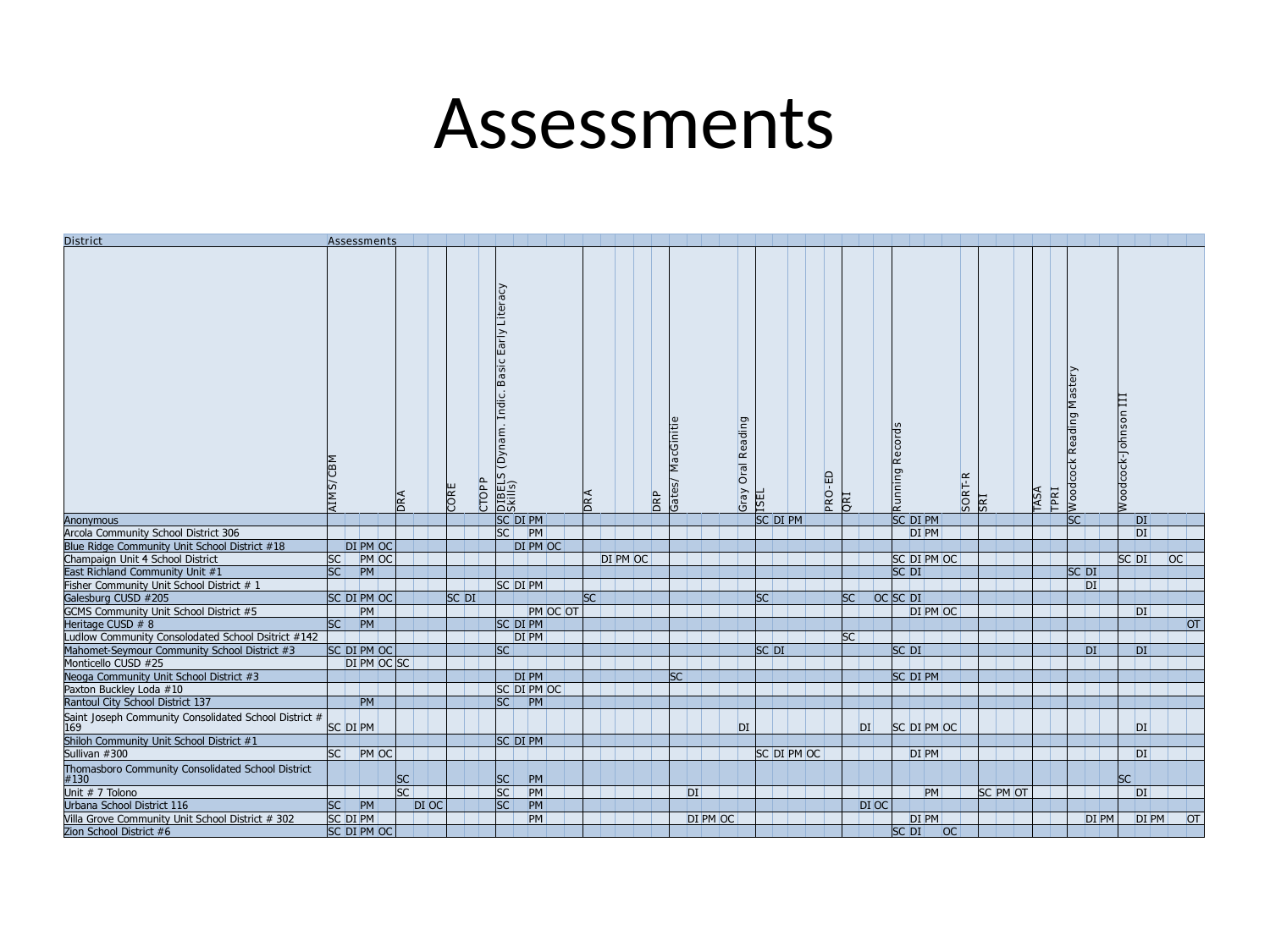

# Assessments
| District | Assessments |  |  |  |  |  |  |  |  |  |  |  |  |  |  |  |  |  |  |  |  |  |  |  |  |  |  |  |  |  |  |  |  |  |  |  |  |  |  |  |  |  |  |  |  |  |  |  |  |  |  |
| --- | --- | --- | --- | --- | --- | --- | --- | --- | --- | --- | --- | --- | --- | --- | --- | --- | --- | --- | --- | --- | --- | --- | --- | --- | --- | --- | --- | --- | --- | --- | --- | --- | --- | --- | --- | --- | --- | --- | --- | --- | --- | --- | --- | --- | --- | --- | --- | --- | --- | --- | --- |
|  | AIMS/CBM |  |  |  | DRA |  |  | CORE |  | CTOPP | DIBELS (Dynam. Indic. Basic Early Literacy Skills) |  |  |  |  | DRA |  |  |  | DRP | Gates/ MacGinitie |  |  |  | Gray Oral Reading | ISEL |  |  |  | PRO-ED | QRI |  |  | Running Records |  |  |  | SORT-R | SRI |  |  | TASA | TPRI | Woodcock Reading Mastery |  |  | Woodcock-Johnson III |  |  |  |  |
| Anonymous |  |  |  |  |  |  |  |  |  |  | SC | DI | PM |  |  |  |  |  |  |  |  |  |  |  |  | SC | DI | PM |  |  |  |  |  | SC | DI | PM |  |  |  |  |  |  |  | SC |  |  |  | DI |  |  |  |
| Arcola Community School District 306 |  |  |  |  |  |  |  |  |  |  | SC |  | PM |  |  |  |  |  |  |  |  |  |  |  |  |  |  |  |  |  |  |  |  |  | DI | PM |  |  |  |  |  |  |  |  |  |  |  | DI |  |  |  |
| Blue Ridge Community Unit School District #18 |  | DI | PM | OC |  |  |  |  |  |  |  | DI | PM | OC |  |  |  |  |  |  |  |  |  |  |  |  |  |  |  |  |  |  |  |  |  |  |  |  |  |  |  |  |  |  |  |  |  |  |  |  |  |
| Champaign Unit 4 School District | SC |  | PM | OC |  |  |  |  |  |  |  |  |  |  |  |  | DI | PM | OC |  |  |  |  |  |  |  |  |  |  |  |  |  |  | SC | DI | PM | OC |  |  |  |  |  |  |  |  |  | SC | DI |  | OC |  |
| East Richland Community Unit #1 | SC |  | PM |  |  |  |  |  |  |  |  |  |  |  |  |  |  |  |  |  |  |  |  |  |  |  |  |  |  |  |  |  |  | SC | DI |  |  |  |  |  |  |  |  | SC | DI |  |  |  |  |  |  |
| Fisher Community Unit School District # 1 |  |  |  |  |  |  |  |  |  |  | SC | DI | PM |  |  |  |  |  |  |  |  |  |  |  |  |  |  |  |  |  |  |  |  |  |  |  |  |  |  |  |  |  |  |  | DI |  |  |  |  |  |  |
| Galesburg CUSD #205 | SC | DI | PM | OC |  |  |  | SC | DI |  |  |  |  |  |  | SC |  |  |  |  |  |  |  |  |  | SC |  |  |  |  | SC |  | OC | SC | DI |  |  |  |  |  |  |  |  |  |  |  |  |  |  |  |  |
| GCMS Community Unit School District #5 |  |  | PM |  |  |  |  |  |  |  |  |  | PM | OC | OT |  |  |  |  |  |  |  |  |  |  |  |  |  |  |  |  |  |  |  | DI | PM | OC |  |  |  |  |  |  |  |  |  |  | DI |  |  |  |
| Heritage CUSD # 8 | SC |  | PM |  |  |  |  |  |  |  | SC | DI | PM |  |  |  |  |  |  |  |  |  |  |  |  |  |  |  |  |  |  |  |  |  |  |  |  |  |  |  |  |  |  |  |  |  |  |  |  |  | OT |
| Ludlow Community Consolodated School Dsitrict #142 |  |  |  |  |  |  |  |  |  |  |  | DI | PM |  |  |  |  |  |  |  |  |  |  |  |  |  |  |  |  |  | SC |  |  |  |  |  |  |  |  |  |  |  |  |  |  |  |  |  |  |  |  |
| Mahomet-Seymour Community School District #3 | SC | DI | PM | OC |  |  |  |  |  |  | SC |  |  |  |  |  |  |  |  |  |  |  |  |  |  | SC | DI |  |  |  |  |  |  | SC | DI |  |  |  |  |  |  |  |  |  | DI |  |  | DI |  |  |  |
| Monticello CUSD #25 |  | DI | PM | OC | SC |  |  |  |  |  |  |  |  |  |  |  |  |  |  |  |  |  |  |  |  |  |  |  |  |  |  |  |  |  |  |  |  |  |  |  |  |  |  |  |  |  |  |  |  |  |  |
| Neoga Community Unit School District #3 |  |  |  |  |  |  |  |  |  |  |  | DI | PM |  |  |  |  |  |  |  | SC |  |  |  |  |  |  |  |  |  |  |  |  | SC | DI | PM |  |  |  |  |  |  |  |  |  |  |  |  |  |  |  |
| Paxton Buckley Loda #10 |  |  |  |  |  |  |  |  |  |  | SC | DI | PM | OC |  |  |  |  |  |  |  |  |  |  |  |  |  |  |  |  |  |  |  |  |  |  |  |  |  |  |  |  |  |  |  |  |  |  |  |  |  |
| Rantoul City School District 137 |  |  | PM |  |  |  |  |  |  |  | SC |  | PM |  |  |  |  |  |  |  |  |  |  |  |  |  |  |  |  |  |  |  |  |  |  |  |  |  |  |  |  |  |  |  |  |  |  |  |  |  |  |
| Saint Joseph Community Consolidated School District # 169 | SC | DI | PM |  |  |  |  |  |  |  |  |  |  |  |  |  |  |  |  |  |  |  |  |  | DI |  |  |  |  |  |  | DI |  | SC | DI | PM | OC |  |  |  |  |  |  |  |  |  |  | DI |  |  |  |
| Shiloh Community Unit School District #1 |  |  |  |  |  |  |  |  |  |  | SC | DI | PM |  |  |  |  |  |  |  |  |  |  |  |  |  |  |  |  |  |  |  |  |  |  |  |  |  |  |  |  |  |  |  |  |  |  |  |  |  |  |
| Sullivan #300 | SC |  | PM | OC |  |  |  |  |  |  |  |  |  |  |  |  |  |  |  |  |  |  |  |  |  | SC | DI | PM | OC |  |  |  |  |  | DI | PM |  |  |  |  |  |  |  |  |  |  |  | DI |  |  |  |
| Thomasboro Community Consolidated School District #130 |  |  |  |  | SC |  |  |  |  |  | SC |  | PM |  |  |  |  |  |  |  |  |  |  |  |  |  |  |  |  |  |  |  |  |  |  |  |  |  |  |  |  |  |  |  |  |  | SC |  |  |  |  |
| Unit # 7 Tolono |  |  |  |  | SC |  |  |  |  |  | SC |  | PM |  |  |  |  |  |  |  |  | DI |  |  |  |  |  |  |  |  |  |  |  |  |  | PM |  |  | SC | PM | OT |  |  |  |  |  |  | DI |  |  |  |
| Urbana School District 116 | SC |  | PM |  |  | DI | OC |  |  |  | SC |  | PM |  |  |  |  |  |  |  |  |  |  |  |  |  |  |  |  |  |  | DI | OC |  |  |  |  |  |  |  |  |  |  |  |  |  |  |  |  |  |  |
| Villa Grove Community Unit School District # 302 | SC | DI | PM |  |  |  |  |  |  |  |  |  | PM |  |  |  |  |  |  |  |  | DI | PM | OC |  |  |  |  |  |  |  |  |  |  | DI | PM |  |  |  |  |  |  |  |  | DI | PM |  | DI | PM |  | OT |
| Zion School District #6 | SC | DI | PM | OC |  |  |  |  |  |  |  |  |  |  |  |  |  |  |  |  |  |  |  |  |  |  |  |  |  |  |  |  |  | SC | DI |  | OC |  |  |  |  |  |  |  |  |  |  |  |  |  |  |